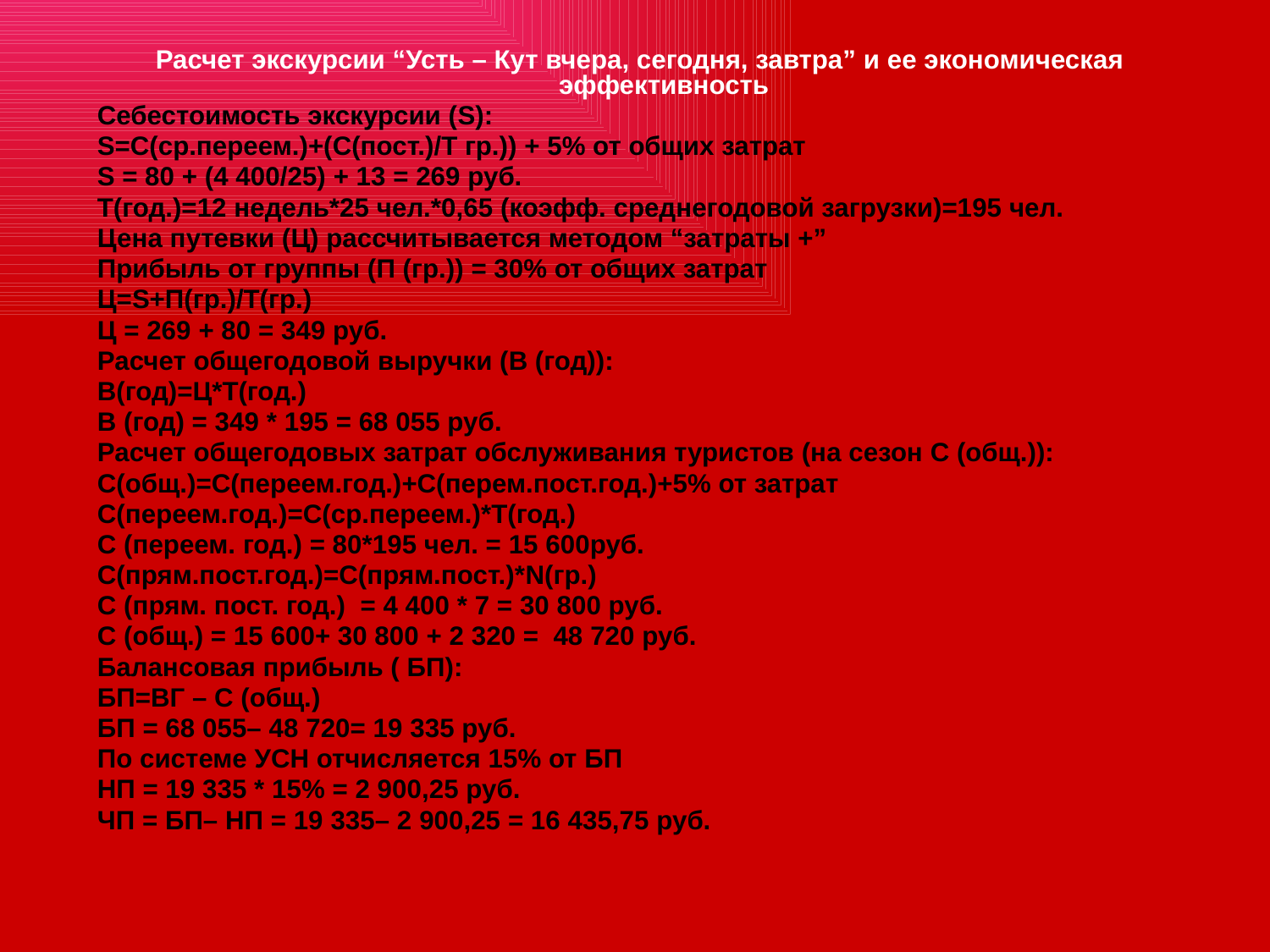

Расчет экскурсии “Усть – Кут вчера, сегодня, завтра” и ее экономическая эффективность
Себестоимость экскурсии (S):
S=С(ср.переем.)+(С(пост.)/Т гр.)) + 5% от общих затрат
S = 80 + (4 400/25) + 13 = 269 руб.
Т(год.)=12 недель*25 чел.*0,65 (коэфф. среднегодовой загрузки)=195 чел.
Цена путевки (Ц) рассчитывается методом “затраты +”
Прибыль от группы (П (гр.)) = 30% от общих затрат
Ц=S+П(гр.)/Т(гр.)
Ц = 269 + 80 = 349 руб.
Расчет общегодовой выручки (В (год)):
В(год)=Ц*Т(год.)
В (год) = 349 * 195 = 68 055 руб.
Расчет общегодовых затрат обслуживания туристов (на сезон С (общ.)):
С(общ.)=С(переем.год.)+С(перем.пост.год.)+5% от затрат
С(переем.год.)=С(ср.переем.)*Т(год.)
С (переем. год.) = 80*195 чел. = 15 600руб.
С(прям.пост.год.)=С(прям.пост.)*N(гр.)
С (прям. пост. год.)  = 4 400 * 7 = 30 800 руб.
С (общ.) = 15 600+ 30 800 + 2 320 =  48 720 руб.
Балансовая прибыль ( БП):
БП=ВГ – С (общ.)
БП = 68 055– 48 720= 19 335 руб.
По системе УСН отчисляется 15% от БП
НП = 19 335 * 15% = 2 900,25 руб.
ЧП = БП– НП = 19 335– 2 900,25 = 16 435,75 руб.